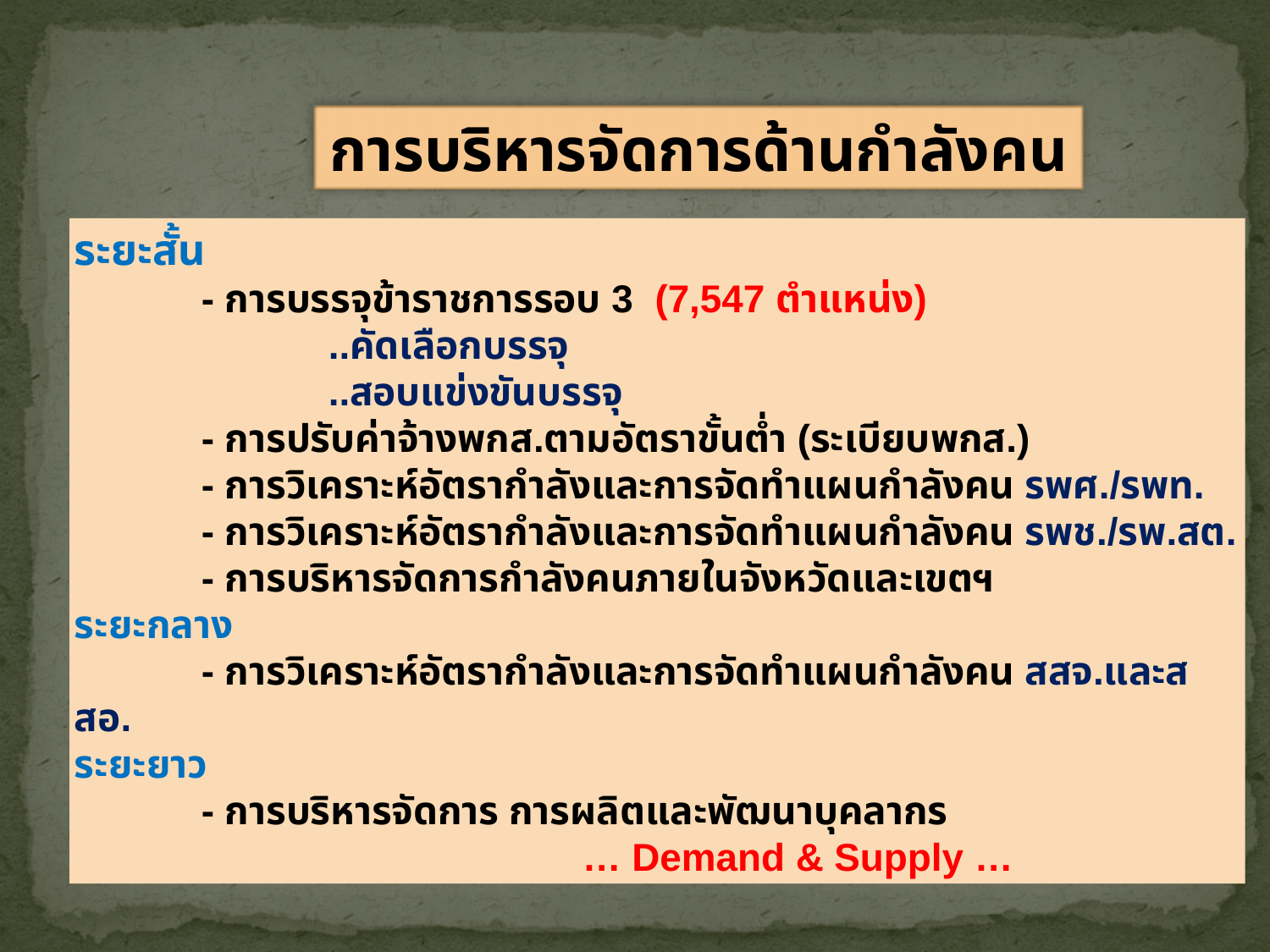

การบริหารจัดการด้านกำลังคน
ระยะสั้น
	- การบรรจุข้าราชการรอบ 3  (7,547 ตำแหน่ง)
		..คัดเลือกบรรจุ
		..สอบแข่งขันบรรจุ
	- การปรับค่าจ้างพกส.ตามอัตราขั้นต่ำ (ระเบียบพกส.)
	- การวิเคราะห์อัตรากำลังและการจัดทำแผนกำลังคน รพศ./รพท.
	- การวิเคราะห์อัตรากำลังและการจัดทำแผนกำลังคน รพช./รพ.สต.
	- การบริหารจัดการกำลังคนภายในจังหวัดและเขตฯ
ระยะกลาง
	- การวิเคราะห์อัตรากำลังและการจัดทำแผนกำลังคน สสจ.และสสอ.
ระยะยาว
	- การบริหารจัดการ การผลิตและพัฒนาบุคลากร
				… Demand & Supply …